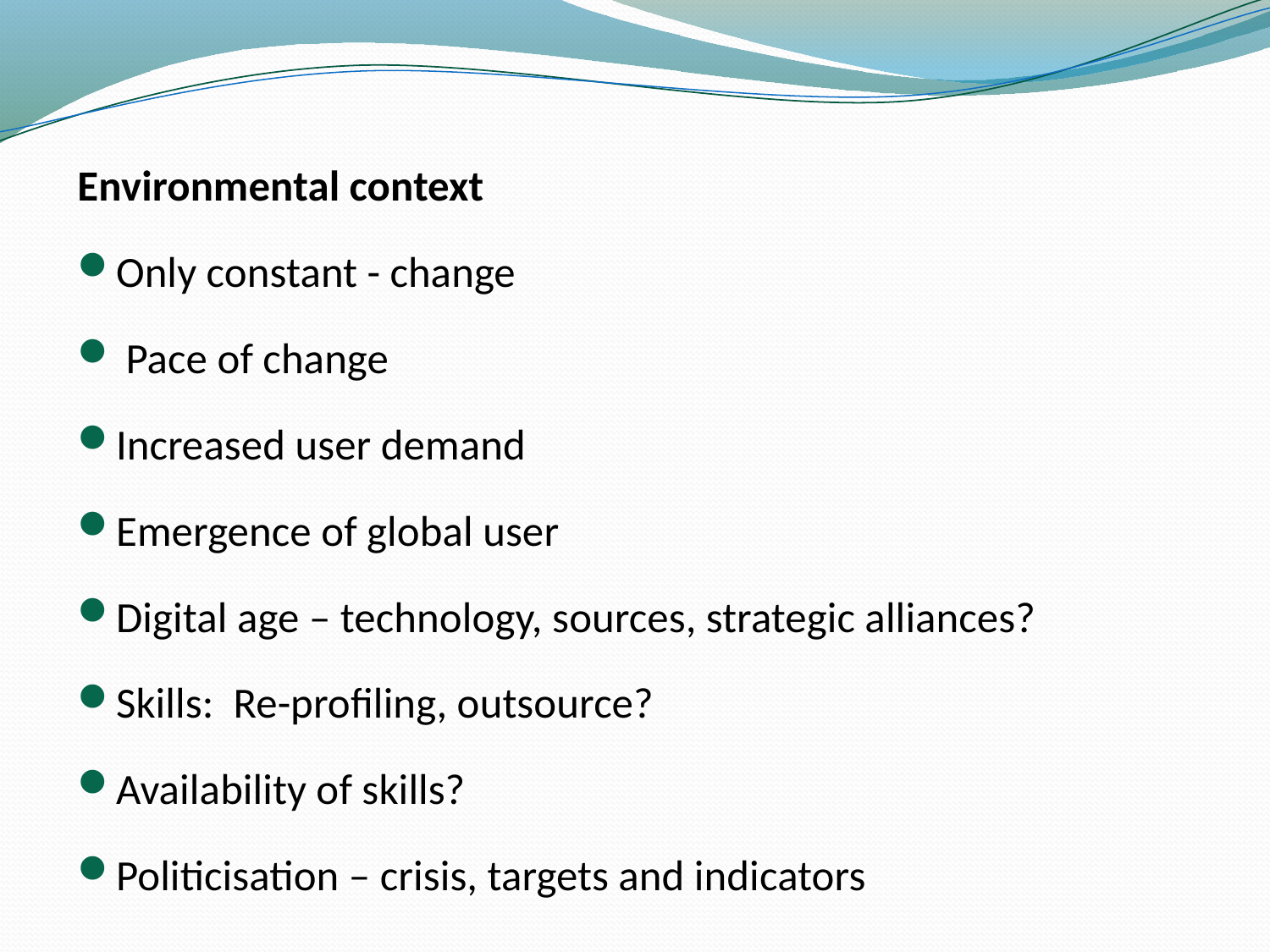

#
Environmental context
Only constant - change
 Pace of change
Increased user demand
Emergence of global user
Digital age – technology, sources, strategic alliances?
Skills:  Re-profiling, outsource?
Availability of skills?
Politicisation – crisis, targets and indicators